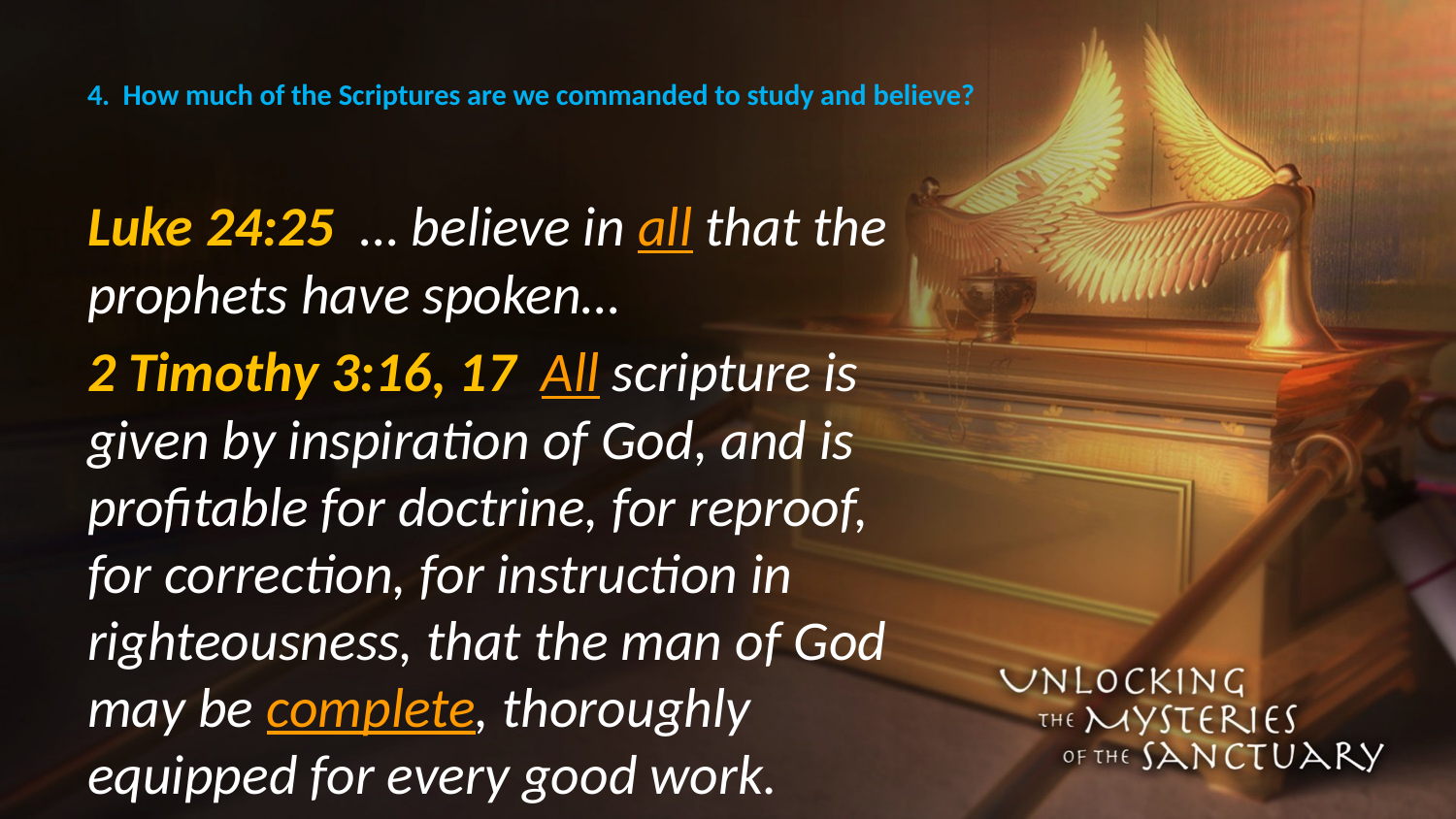

# 4.  How much of the Scriptures are we commanded to study and believe?
Luke 24:25  … believe in all that the prophets have spoken…
2 Timothy 3:16, 17  All scripture is given by inspiration of God, and is profitable for doctrine, for reproof, for correction, for instruction in righteousness, that the man of God may be complete, thoroughly equipped for every good work.